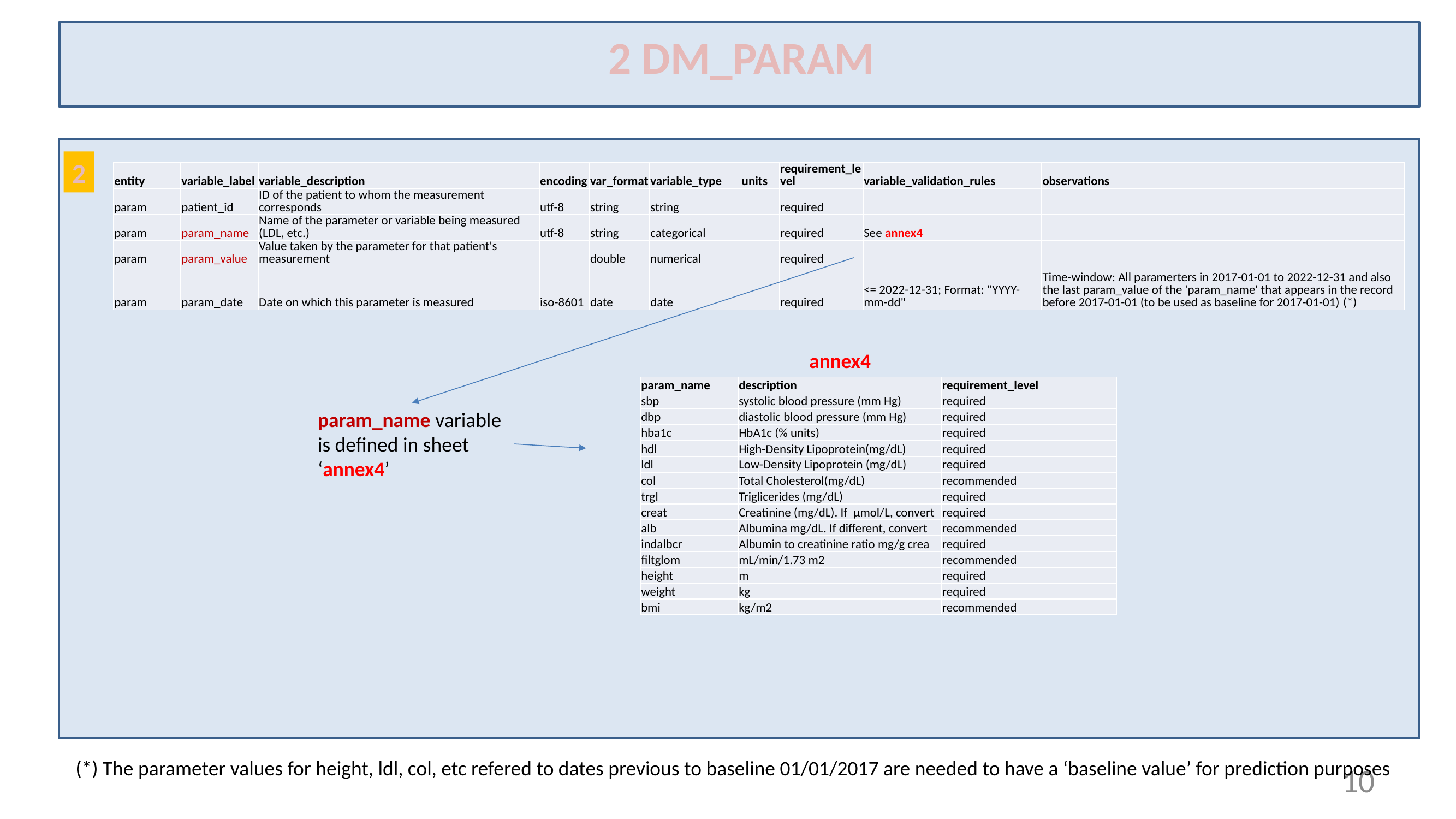

2 DM_PARAM
2
| entity | variable\_label | variable\_description | encoding | var\_format | variable\_type | units | requirement\_level | variable\_validation\_rules | observations |
| --- | --- | --- | --- | --- | --- | --- | --- | --- | --- |
| param | patient\_id | ID of the patient to whom the measurement corresponds | utf-8 | string | string |  | required |  |  |
| param | param\_name | Name of the parameter or variable being measured (LDL, etc.) | utf-8 | string | categorical |  | required | See annex4 |  |
| param | param\_value | Value taken by the parameter for that patient's measurement |  | double | numerical |  | required |  |  |
| param | param\_date | Date on which this parameter is measured | iso-8601 | date | date |  | required | <= 2022-12-31; Format: "YYYY-mm-dd" | Time-window: All paramerters in 2017-01-01 to 2022-12-31 and also the last param\_value of the 'param\_name' that appears in the record before 2017-01-01 (to be used as baseline for 2017-01-01) (\*) |
annex4
| param\_name | description | requirement\_level |
| --- | --- | --- |
| sbp | systolic blood pressure (mm Hg) | required |
| dbp | diastolic blood pressure (mm Hg) | required |
| hba1c | HbA1c (% units) | required |
| hdl | High-Density Lipoprotein(mg/dL) | required |
| ldl | Low-Density Lipoprotein (mg/dL) | required |
| col | Total Cholesterol(mg/dL) | recommended |
| trgl | Triglicerides (mg/dL) | required |
| creat | Creatinine (mg/dL). If µmol/L, convert | required |
| alb | Albumina mg/dL. If different, convert | recommended |
| indalbcr | Albumin to creatinine ratio mg/g crea | required |
| filtglom | mL/min/1.73 m2 | recommended |
| height | m | required |
| weight | kg | required |
| bmi | kg/m2 | recommended |
param_name variable
is defined in sheet
‘annex4’
(*) The parameter values for height, ldl, col, etc refered to dates previous to baseline 01/01/2017 are needed to have a ‘baseline value’ for prediction purposes